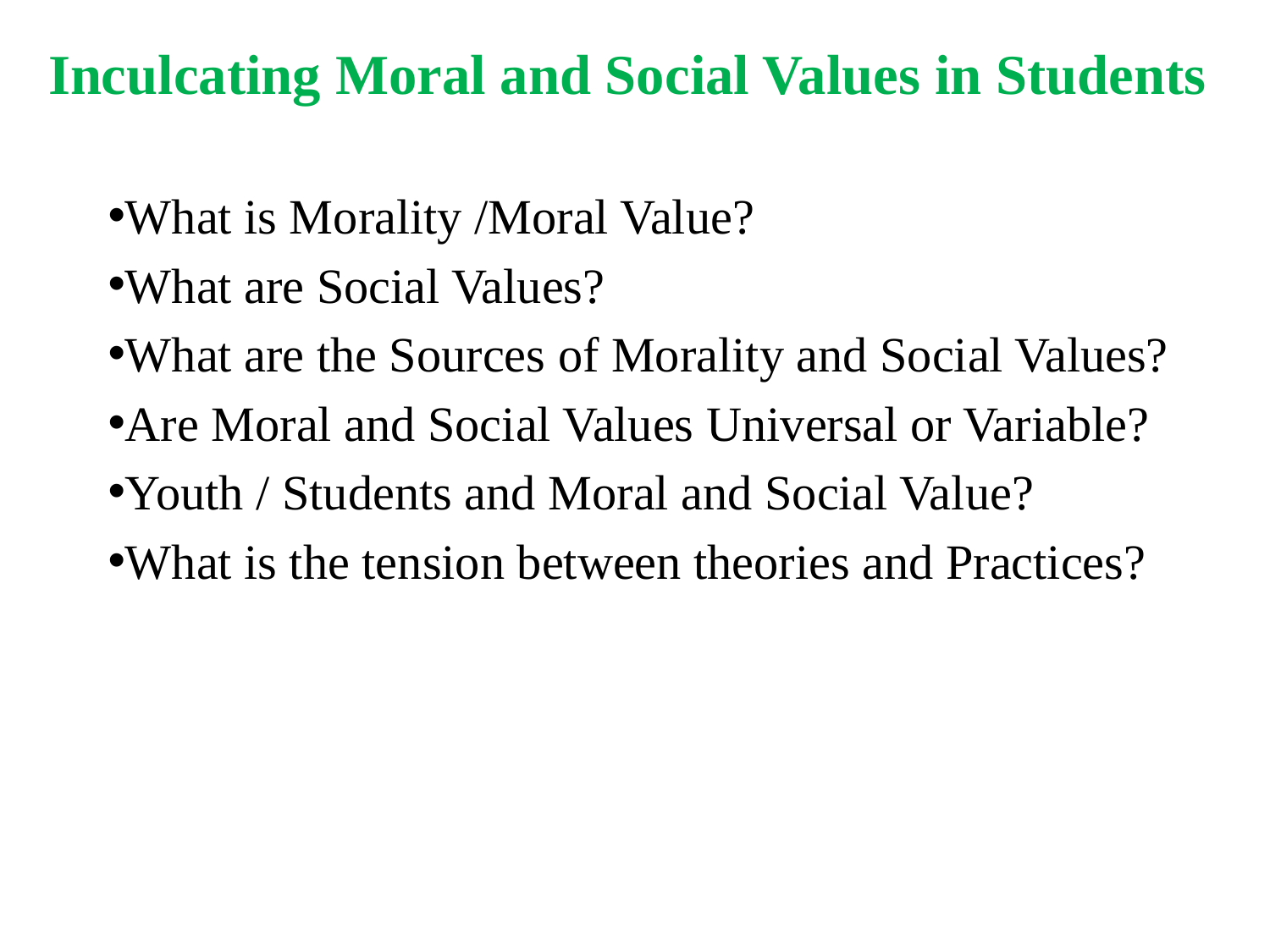

Inculcating Moral and Social Values in Students

What is Morality /Moral Value?
What are Social Values?
What are the Sources of Morality and Social Values?
Are Moral and Social Values Universal or Variable?
Youth / Students and Moral and Social Value?
What is the tension between theories and Practices?